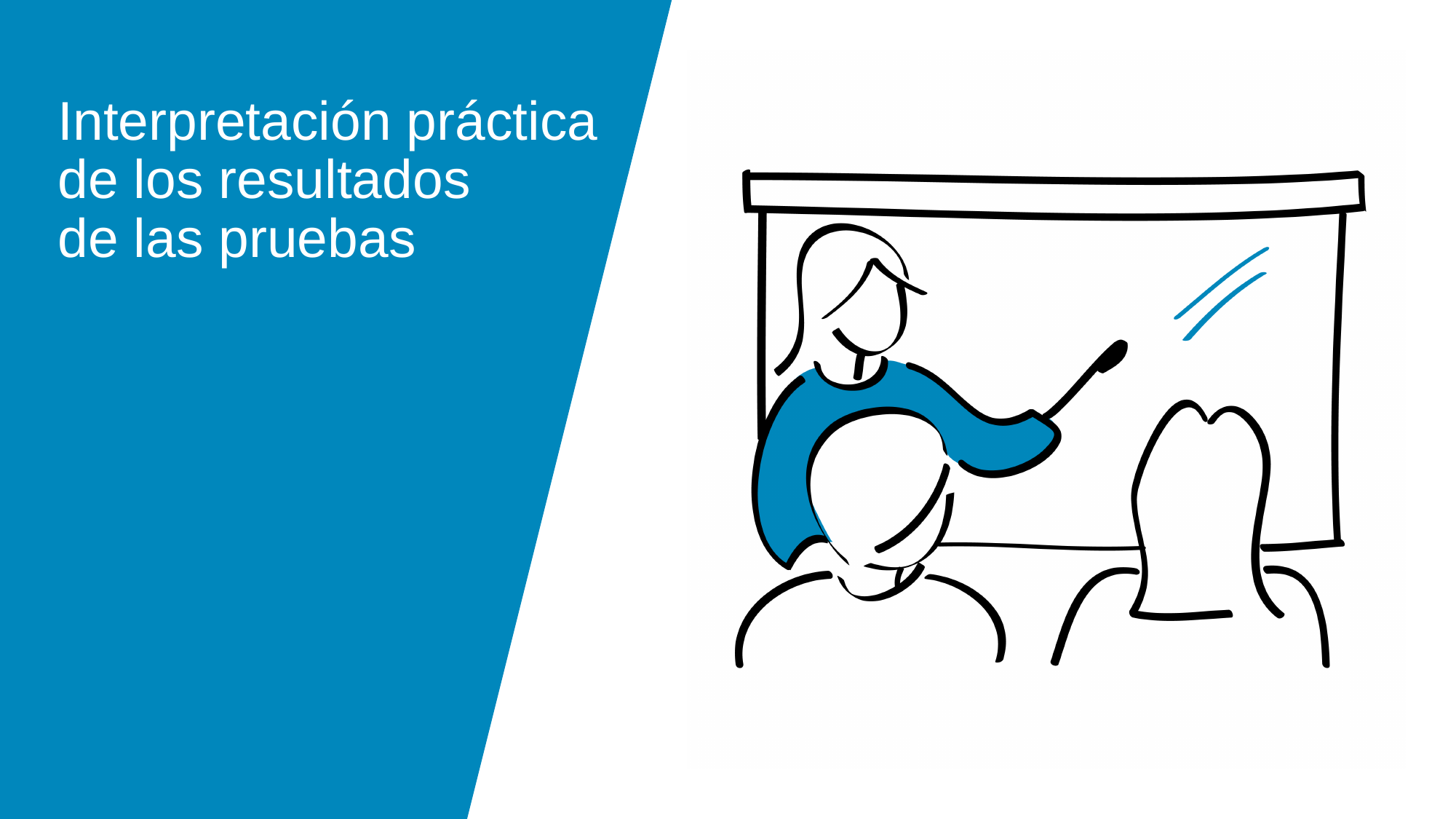

# Interpretación práctica de los resultados de las pruebas